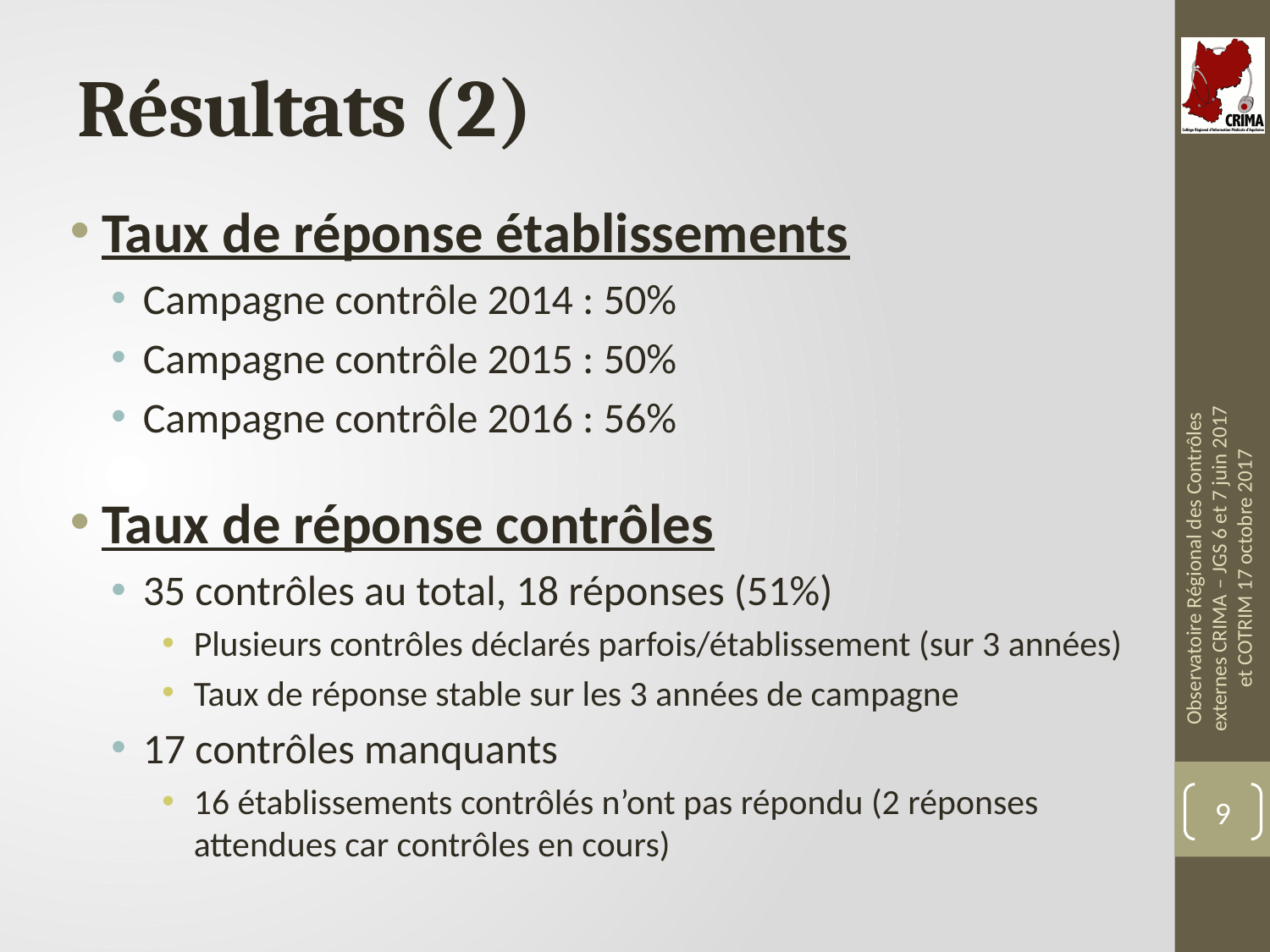

# Résultats (2)

Taux de réponse établissements
Campagne contrôle 2014 : 50%
Campagne contrôle 2015 : 50%
Campagne contrôle 2016 : 56%

Taux de réponse contrôles
35 contrôles au total, 18 réponses (51%)
Plusieurs contrôles déclarés parfois/établissement (sur 3 années)
Taux de réponse stable sur les 3 années de campagne
17 contrôles manquants
16 établissements contrôlés n’ont pas répondu (2 réponses attendues car contrôles en cours)

Observatoire Régional des Contrôles externes CRIMA – JGS 6 et 7 juin 2017 et COTRIM 17 octobre 2017
9